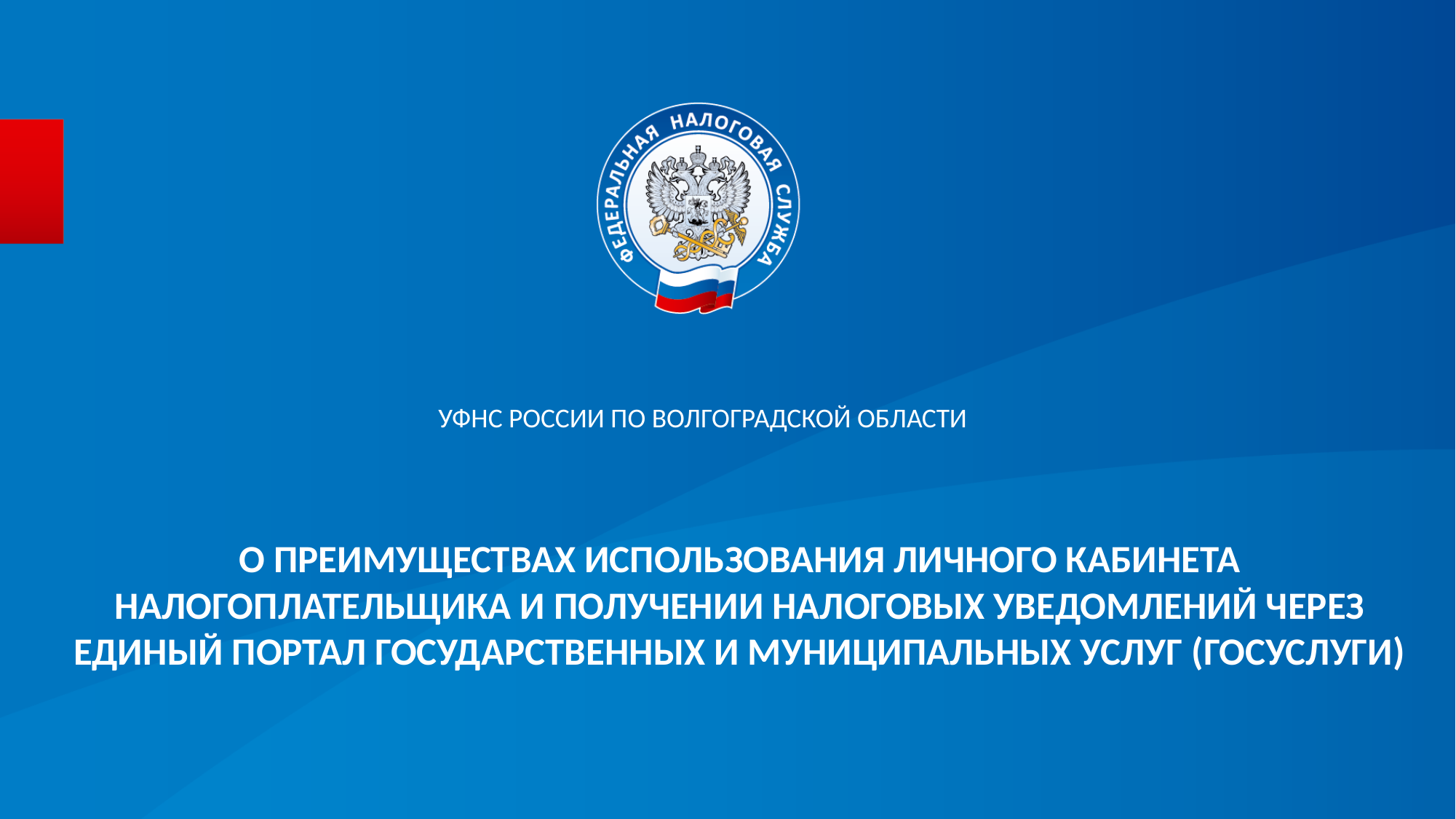

УФНС РОССИИ ПО ВОЛГОГРАДСКОЙ ОБЛАСТИ
О преимуществах использования Личного кабинета налогоплательщика и получении налоговых уведомлений через Единый портал государственных и муниципальных услуг (Госуслуги)